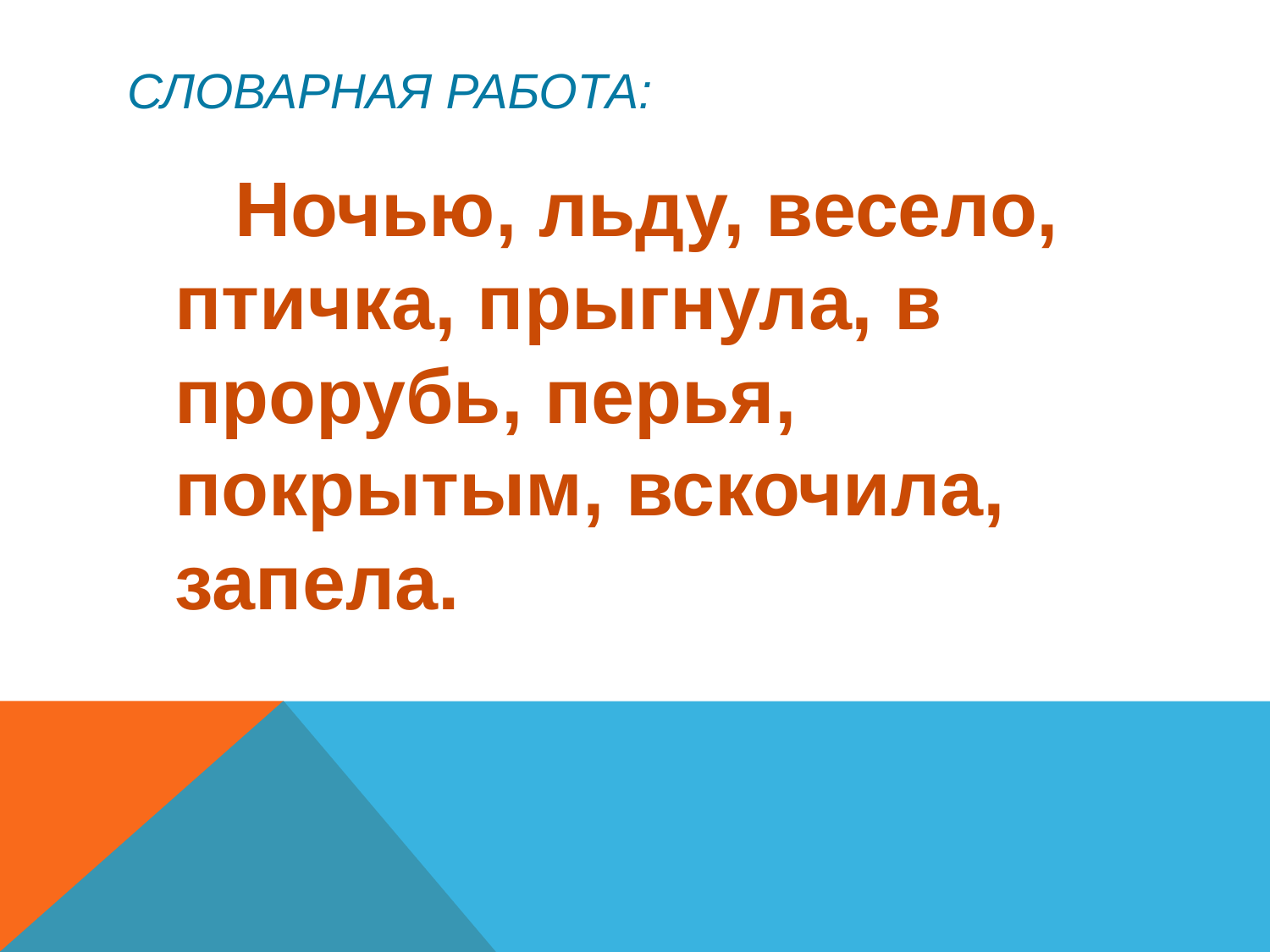

# Словарная работа:
     Ночью, льду, весело, птичка, прыгнула, в прорубь, перья, покрытым, вскочила, запела.